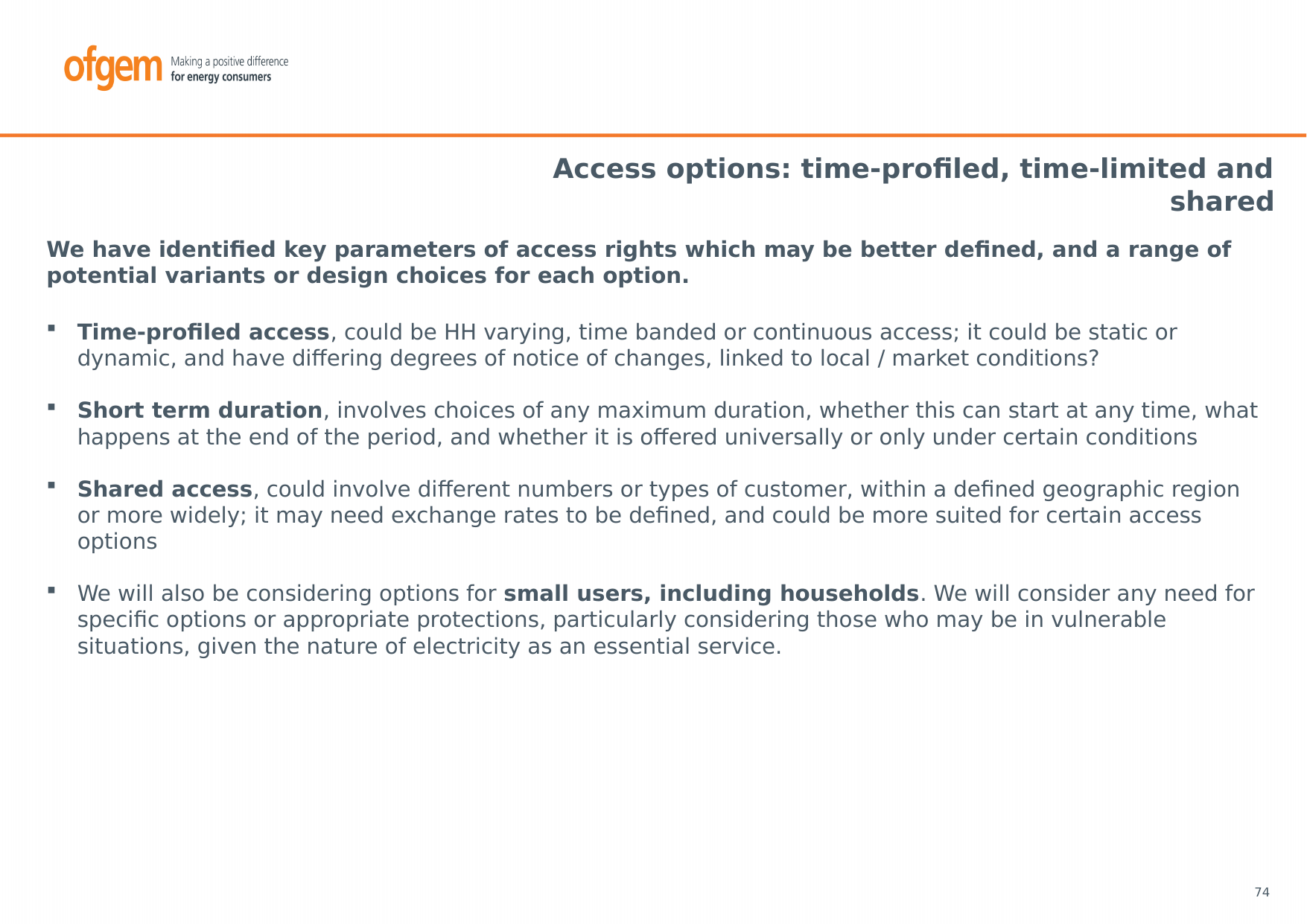

# Access options: time-profiled, time-limited and shared
We have identified key parameters of access rights which may be better defined, and a range of potential variants or design choices for each option.
Time-profiled access, could be HH varying, time banded or continuous access; it could be static or dynamic, and have differing degrees of notice of changes, linked to local / market conditions?

Short term duration, involves choices of any maximum duration, whether this can start at any time, what happens at the end of the period, and whether it is offered universally or only under certain conditions

Shared access, could involve different numbers or types of customer, within a defined geographic region or more widely; it may need exchange rates to be defined, and could be more suited for certain access options

We will also be considering options for small users, including households. We will consider any need for specific options or appropriate protections, particularly considering those who may be in vulnerable situations, given the nature of electricity as an essential service.

74